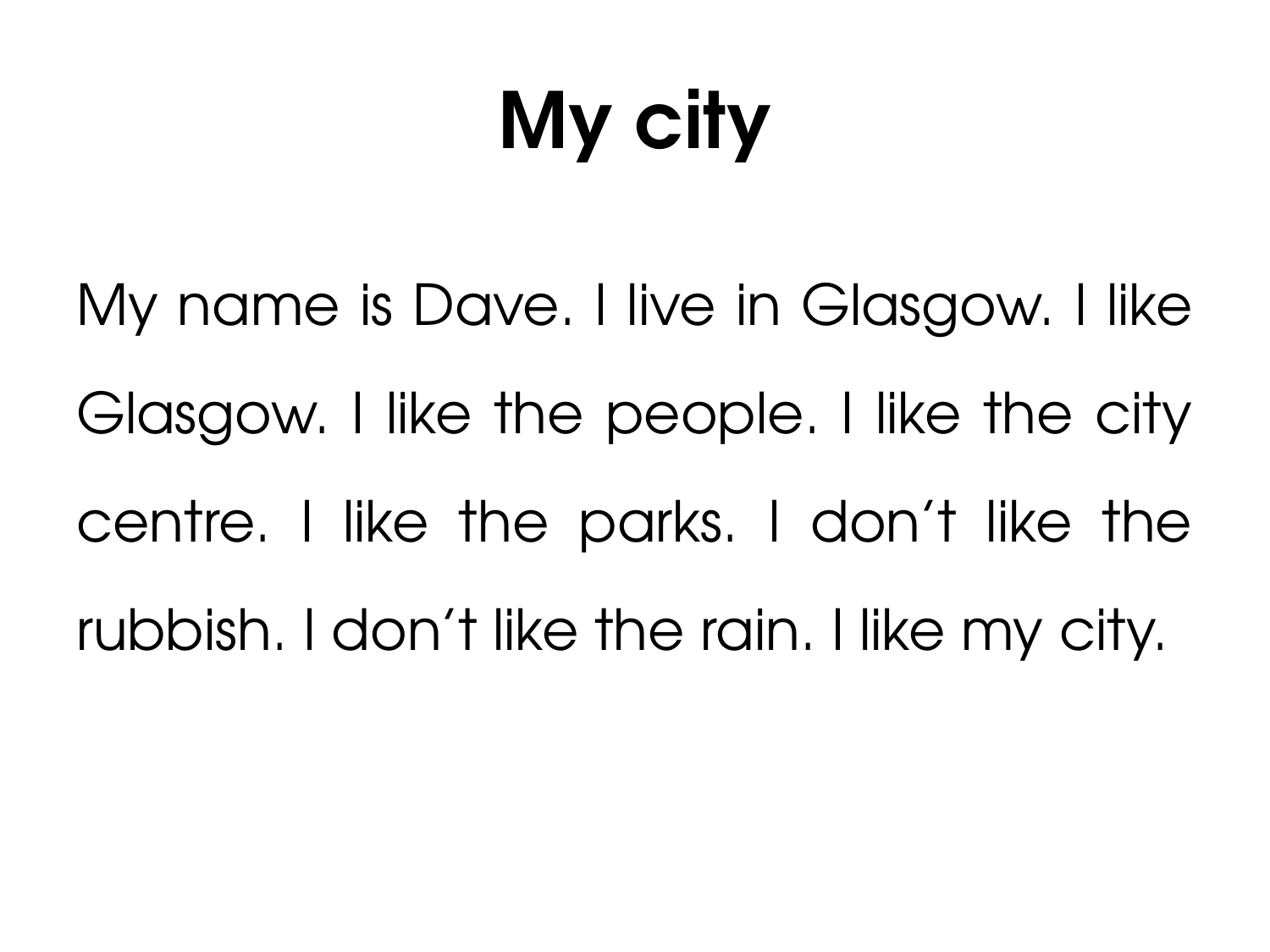

# My city
My name is Dave. I live in Glasgow. I like Glasgow. I like the people. I like the city centre. I like the parks. I don’t like the rubbish. I don’t like the rain. I like my city.